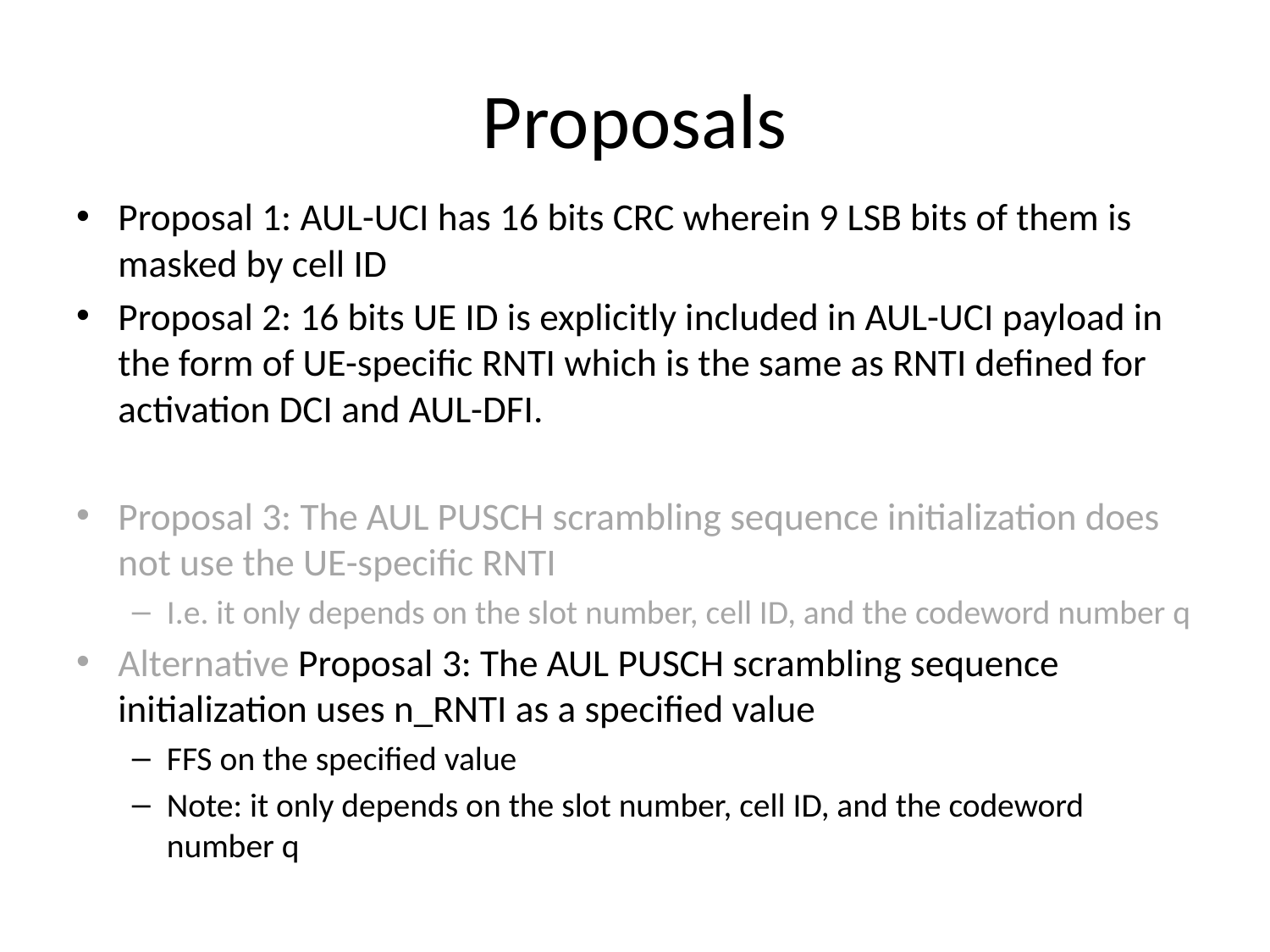

# Proposals
Proposal 1: AUL-UCI has 16 bits CRC wherein 9 LSB bits of them is masked by cell ID
Proposal 2: 16 bits UE ID is explicitly included in AUL-UCI payload in the form of UE-specific RNTI which is the same as RNTI defined for activation DCI and AUL-DFI.

Proposal 3: The AUL PUSCH scrambling sequence initialization does not use the UE-specific RNTI
I.e. it only depends on the slot number, cell ID, and the codeword number q
Alternative Proposal 3: The AUL PUSCH scrambling sequence initialization uses n_RNTI as a specified value
FFS on the specified value
Note: it only depends on the slot number, cell ID, and the codeword number q